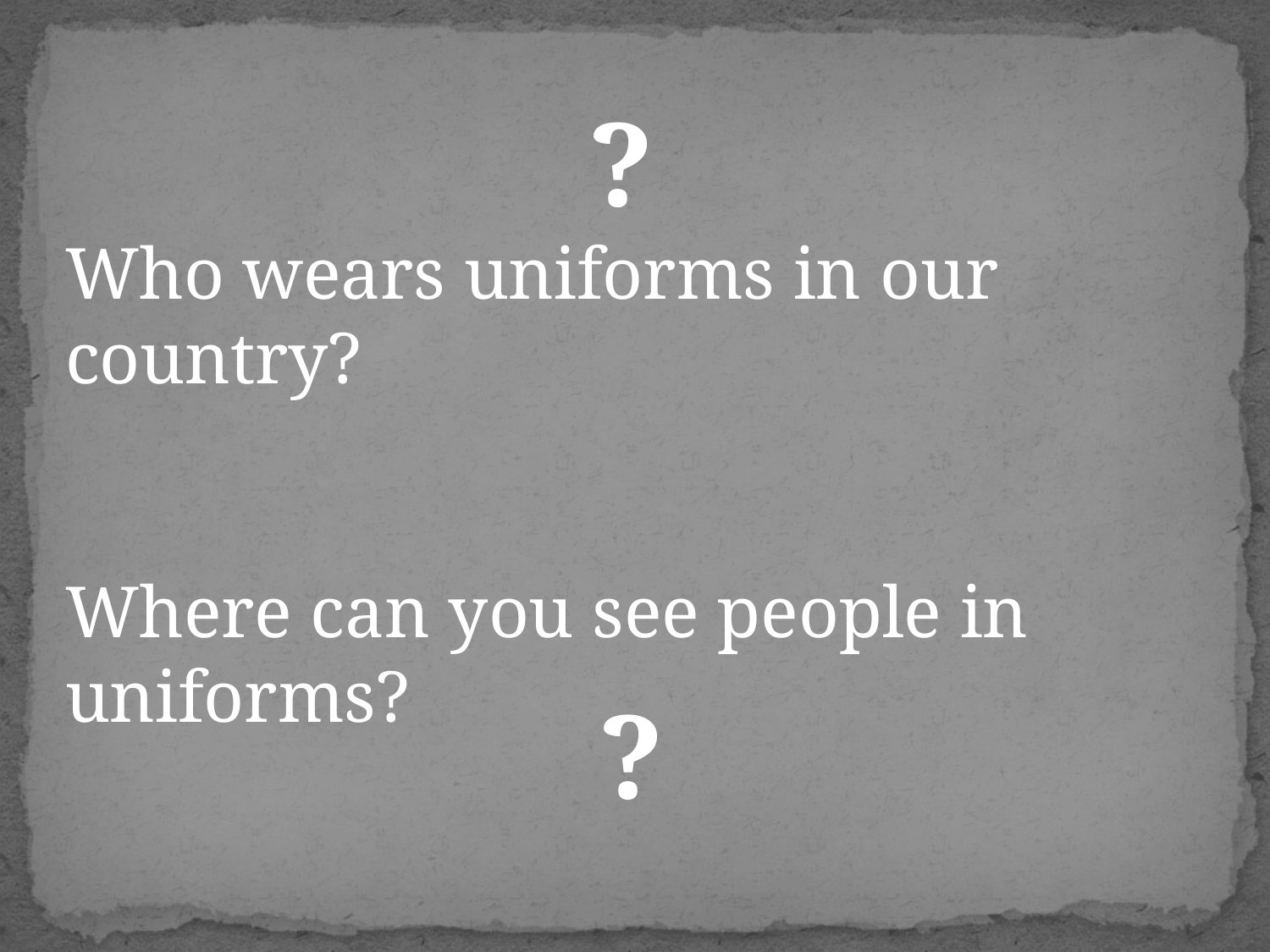

?
Who wears uniforms in our country?

Where can you see people in uniforms?
?